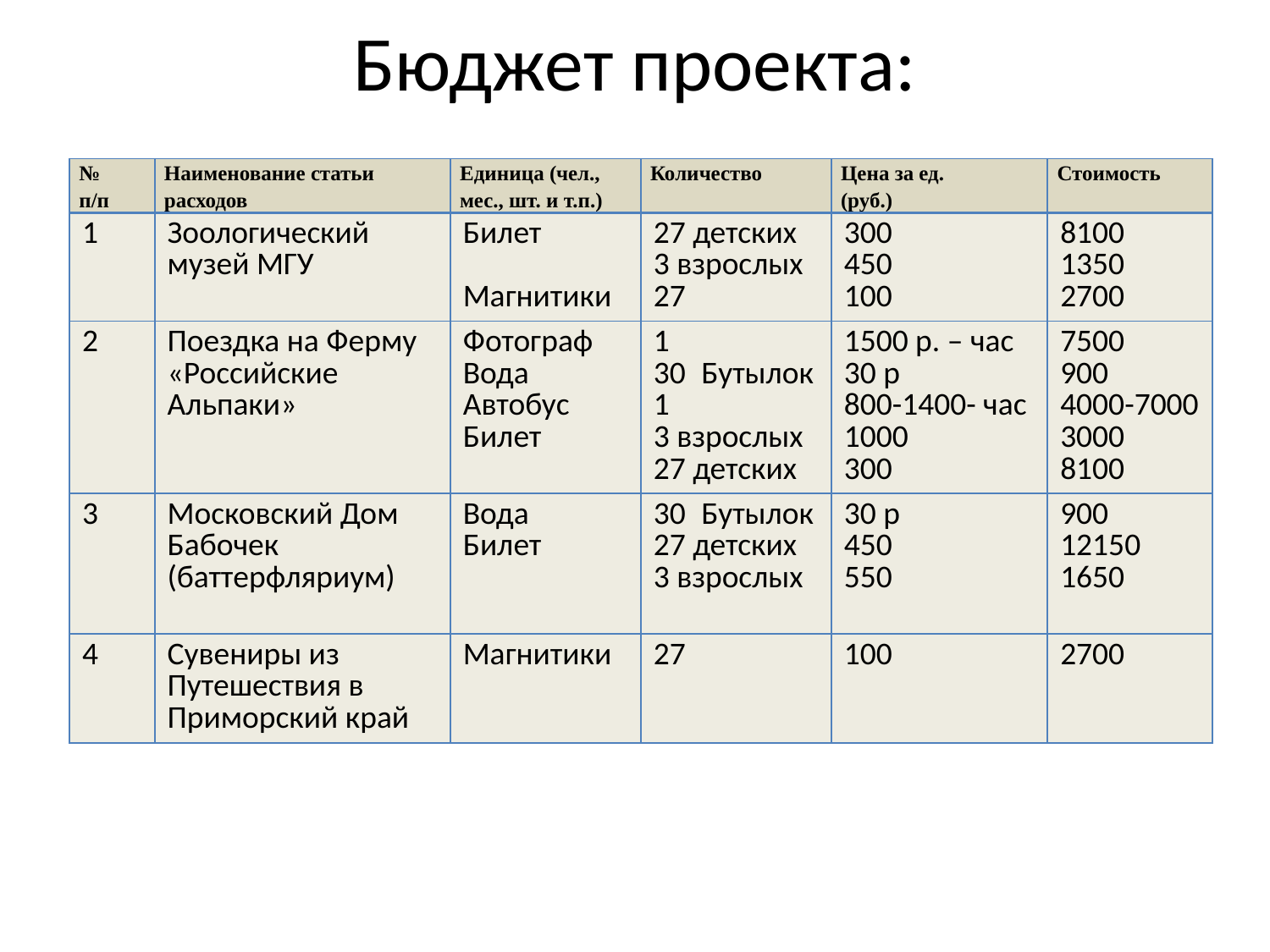

# Бюджет проекта:
| № п/п | Наименование статьи расходов | Единица (чел., мес., шт. и т.п.) | Количество | Цена за ед. (руб.) | Стоимость |
| --- | --- | --- | --- | --- | --- |
| 1 | Зоологический музей МГУ | Билет Магнитики | 27 детских 3 взрослых 27 | 300 450 100 | 8100 1350 2700 |
| 2 | Поездка на Ферму «Российские Альпаки» | Фотограф Вода Автобус Билет | 1 Бутылок 1 3 взрослых 27 детских | 1500 р. – час 30 р 800-1400- час 1000 300 | 7500 900 4000-7000 3000 8100 |
| 3 | Московский Дом Бабочек (баттерфляриум) | Вода Билет | Бутылок 27 детских 3 взрослых | 30 р 450 550 | 900 12150 1650 |
| 4 | Сувениры из Путешествия в Приморский край | Магнитики | 27 | 100 | 2700 |